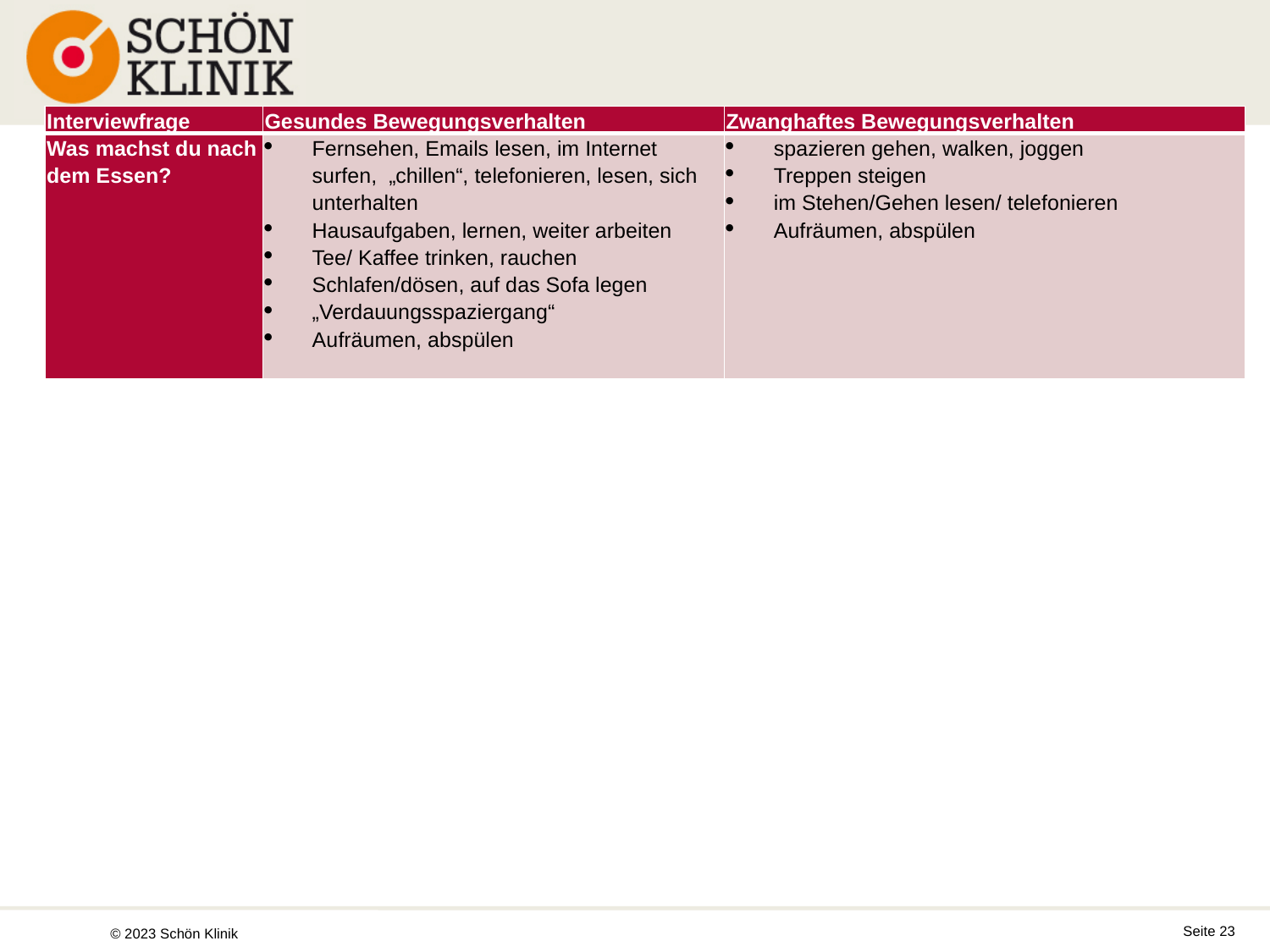

| Interviewfrage | Gesundes Bewegungsverhalten | Zwanghaftes Bewegungsverhalten |
| --- | --- | --- |
| Was machst du nach dem Essen? | Fernsehen, Emails lesen, im Internet surfen, „chillen“, telefonieren, lesen, sich unterhalten Hausaufgaben, lernen, weiter arbeiten Tee/ Kaffee trinken, rauchen Schlafen/dösen, auf das Sofa legen „Verdauungsspaziergang“ Aufräumen, abspülen | spazieren gehen, walken, joggen Treppen steigen im Stehen/Gehen lesen/ telefonieren Aufräumen, abspülen |